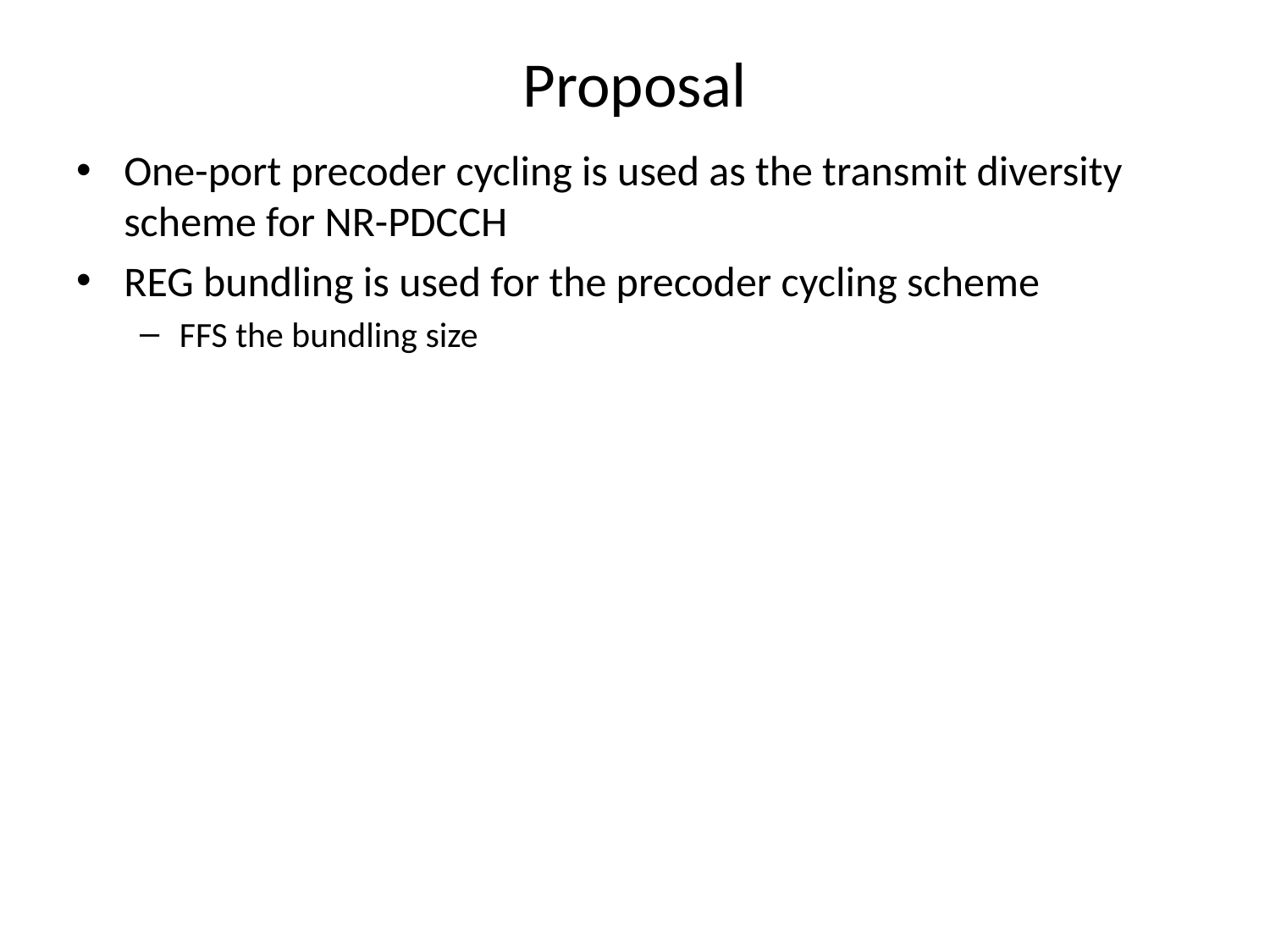

# Proposal
One-port precoder cycling is used as the transmit diversity scheme for NR-PDCCH
REG bundling is used for the precoder cycling scheme
FFS the bundling size